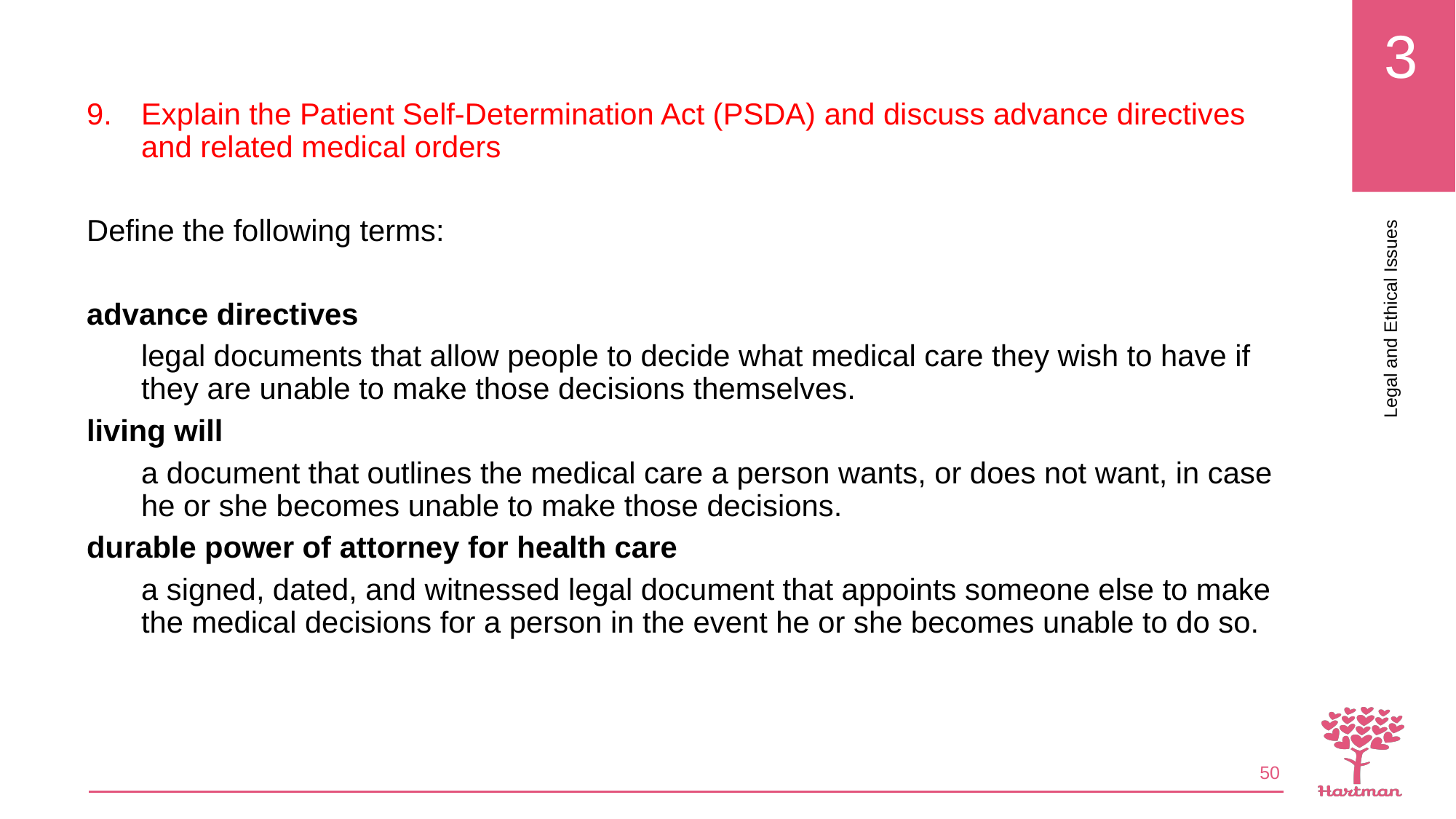

Explain the Patient Self-Determination Act (PSDA) and discuss advance directives and related medical orders

Define the following terms:

advance directives
legal documents that allow people to decide what medical care they wish to have if they are unable to make those decisions themselves.
living will
a document that outlines the medical care a person wants, or does not want, in case he or she becomes unable to make those decisions.
durable power of attorney for health care
a signed, dated, and witnessed legal document that appoints someone else to make the medical decisions for a person in the event he or she becomes unable to do so.

50